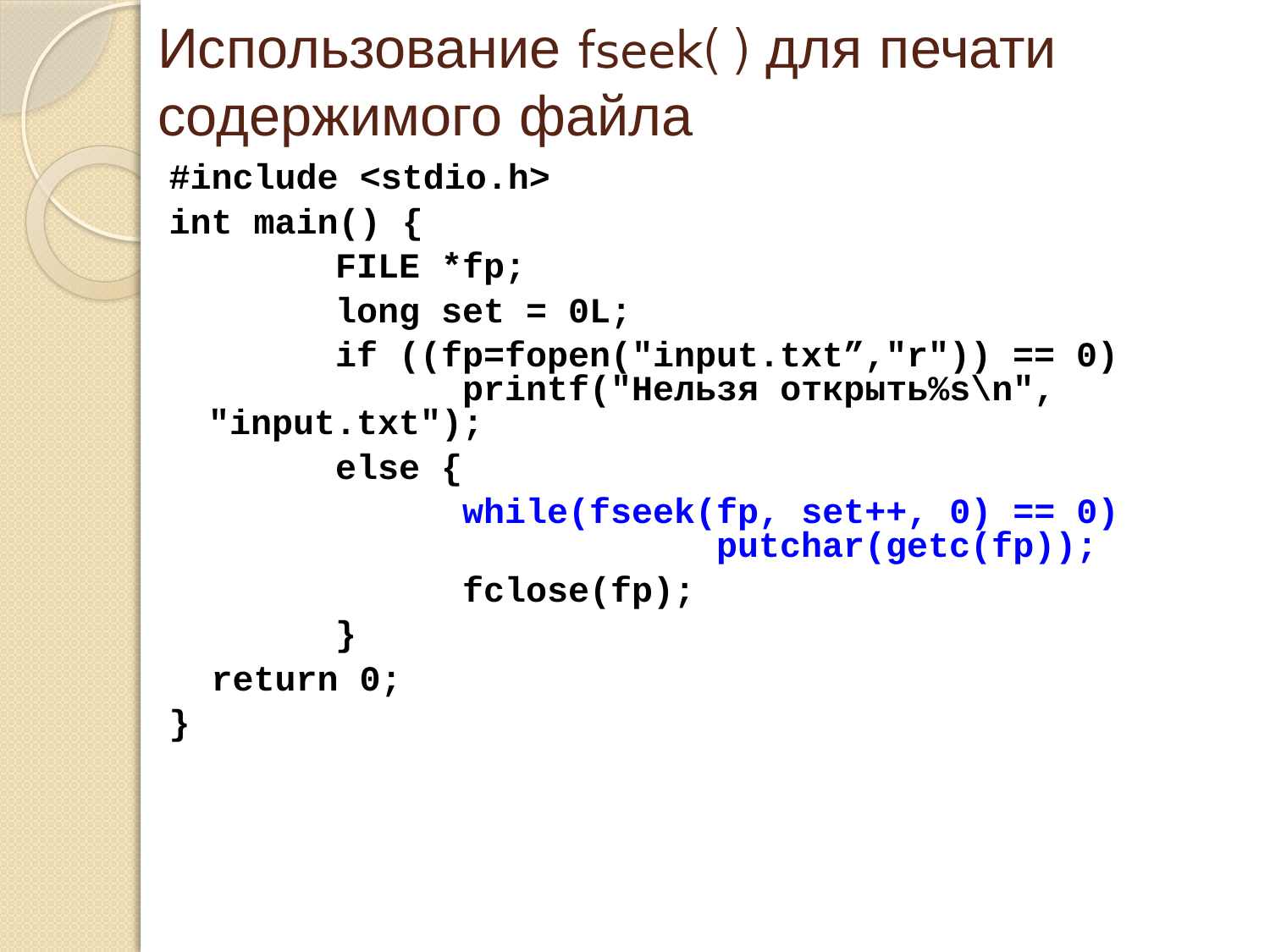

# Использование fseek( ) для печати содержимого файла
#include <stdio.h>
int main() {
 		FILE *fp;
  	long set = 0L;
		if ((fp=fopen("input.txt”,"r")) == 0) 		printf("Нельзя открыть%s\n", "input.txt");
		else {
			while(fseek(fp, set++, 0) == 0) 				putchar(getc(fp));
			fclose(fp);
		}
  return 0;
}